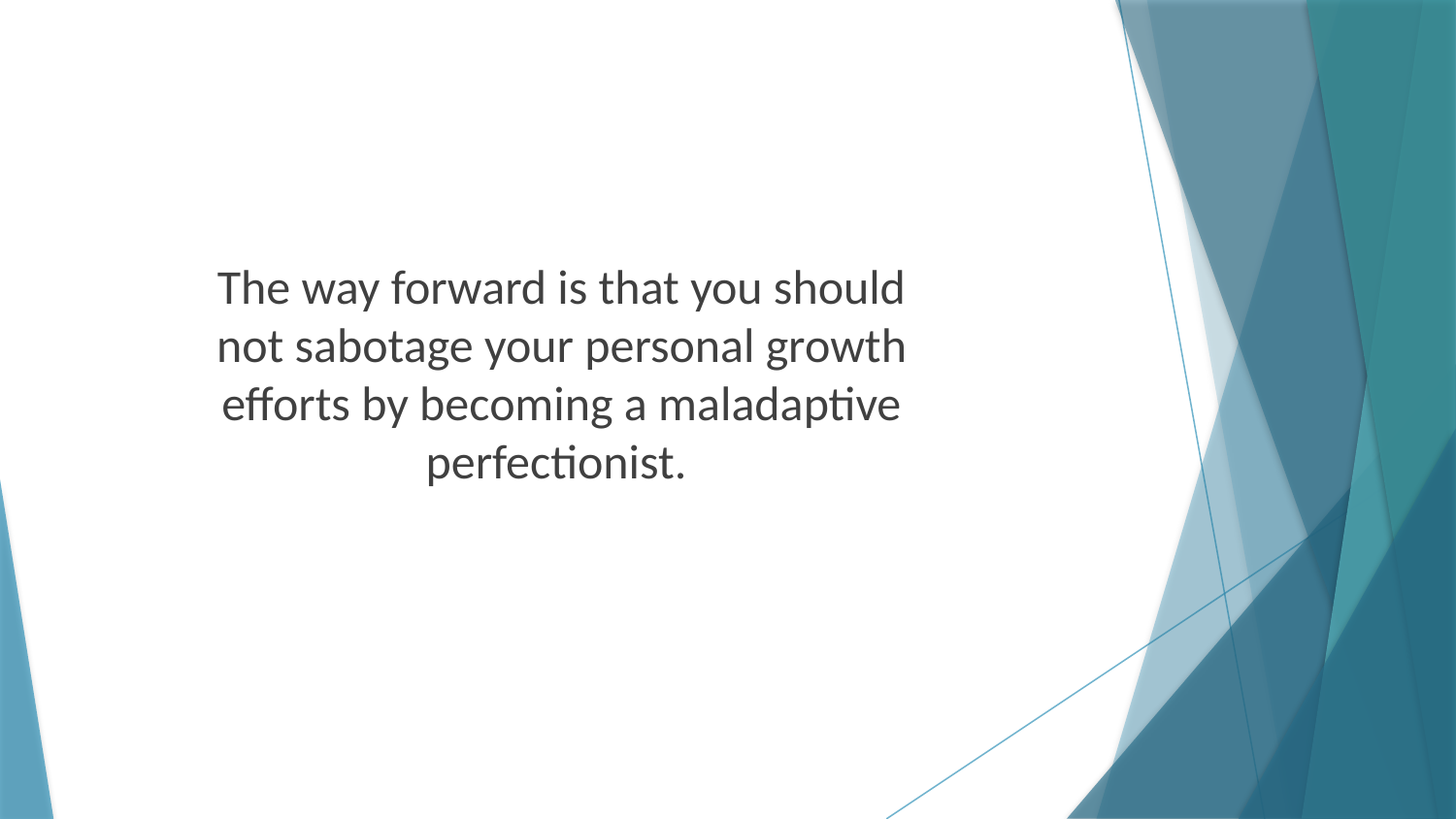

The way forward is that you should not sabotage your personal growth efforts by becoming a maladaptive perfectionist.